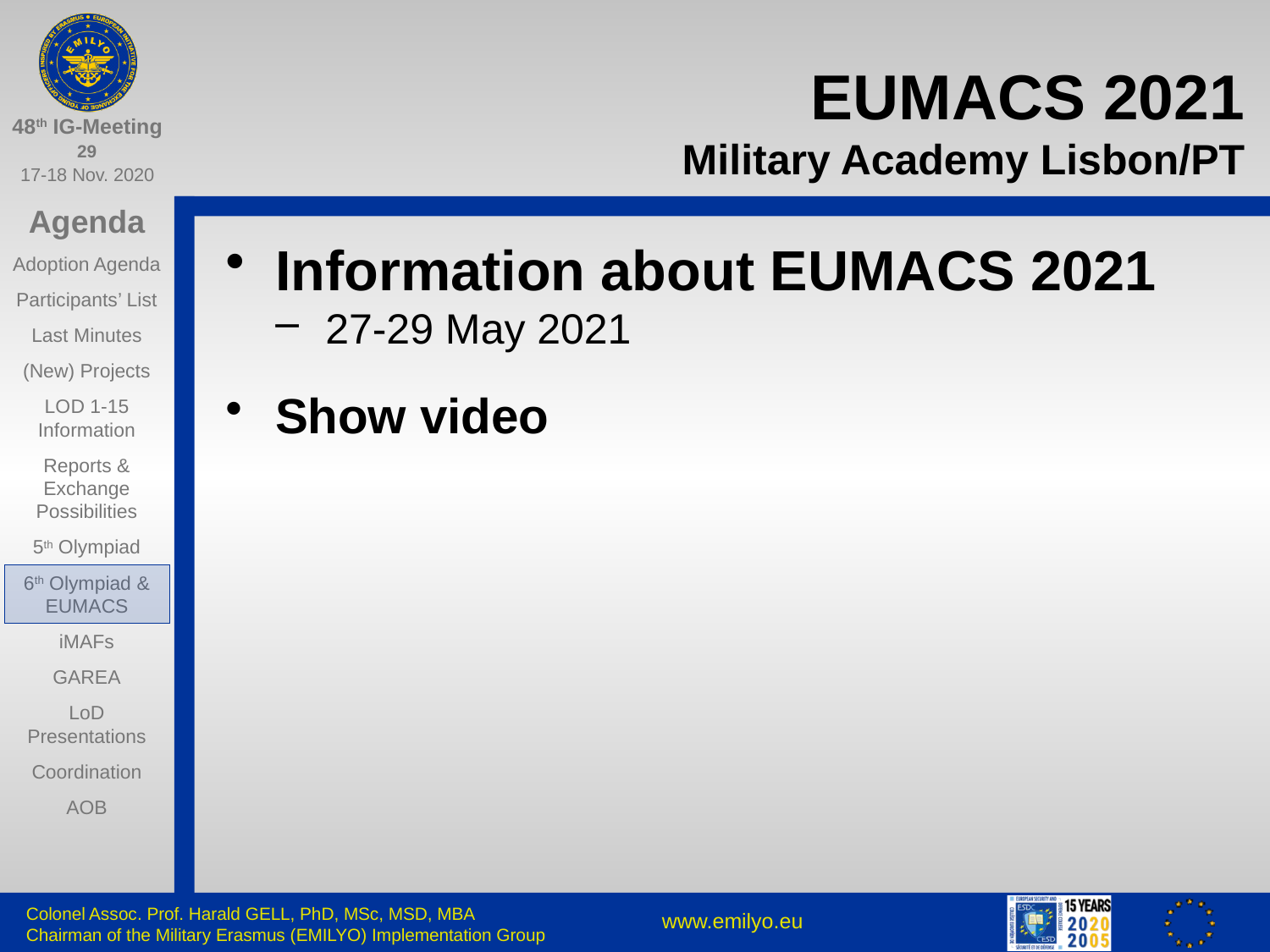

# EUMACS 2021 Military Academy Lisbon/PT
Information about EUMACS 2021
27-29 May 2021
Show video